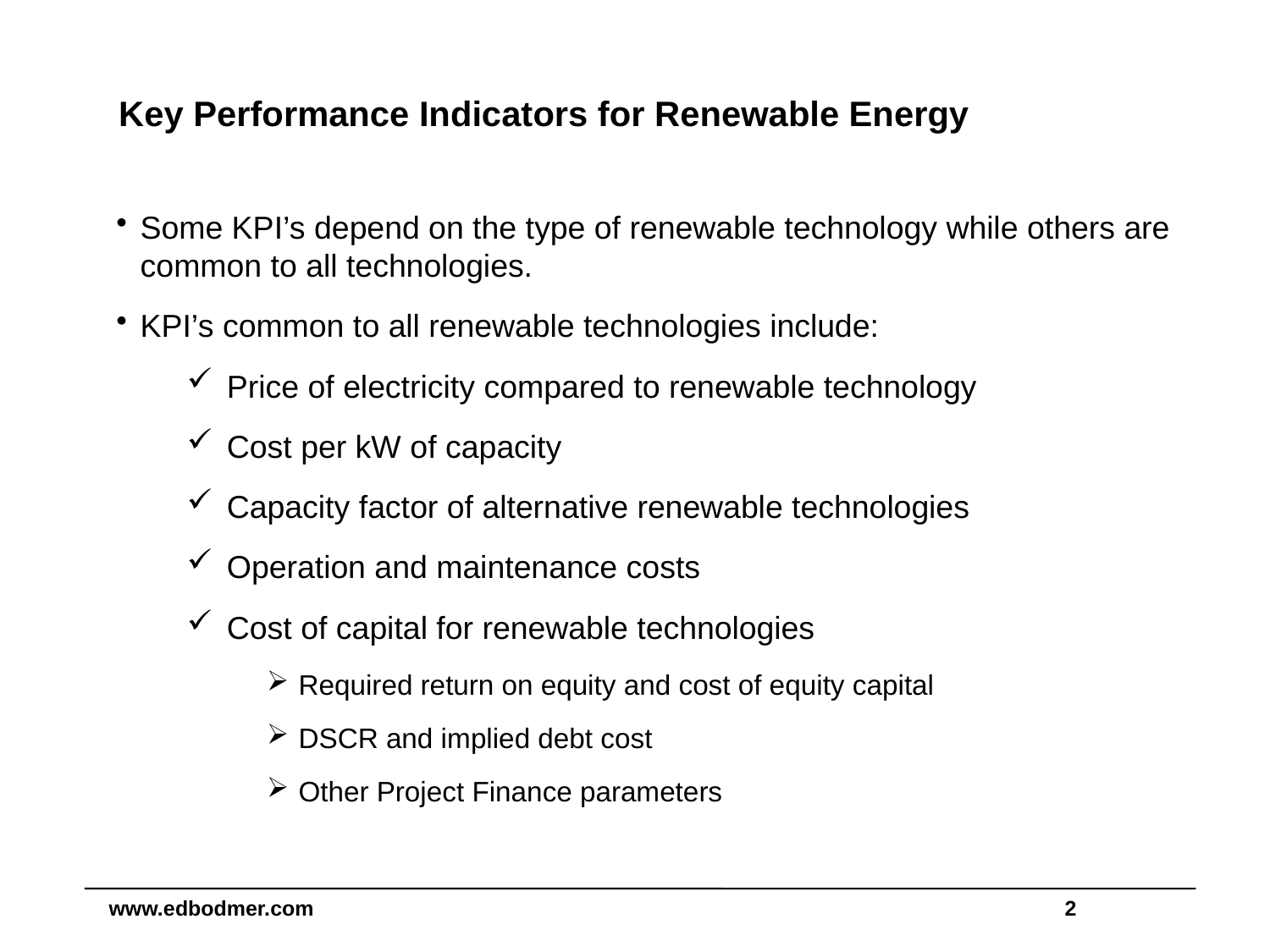

# Key Performance Indicators for Renewable Energy
Some KPI’s depend on the type of renewable technology while others are common to all technologies.
KPI’s common to all renewable technologies include:
Price of electricity compared to renewable technology
Cost per kW of capacity
Capacity factor of alternative renewable technologies
Operation and maintenance costs
Cost of capital for renewable technologies
Required return on equity and cost of equity capital
DSCR and implied debt cost
Other Project Finance parameters